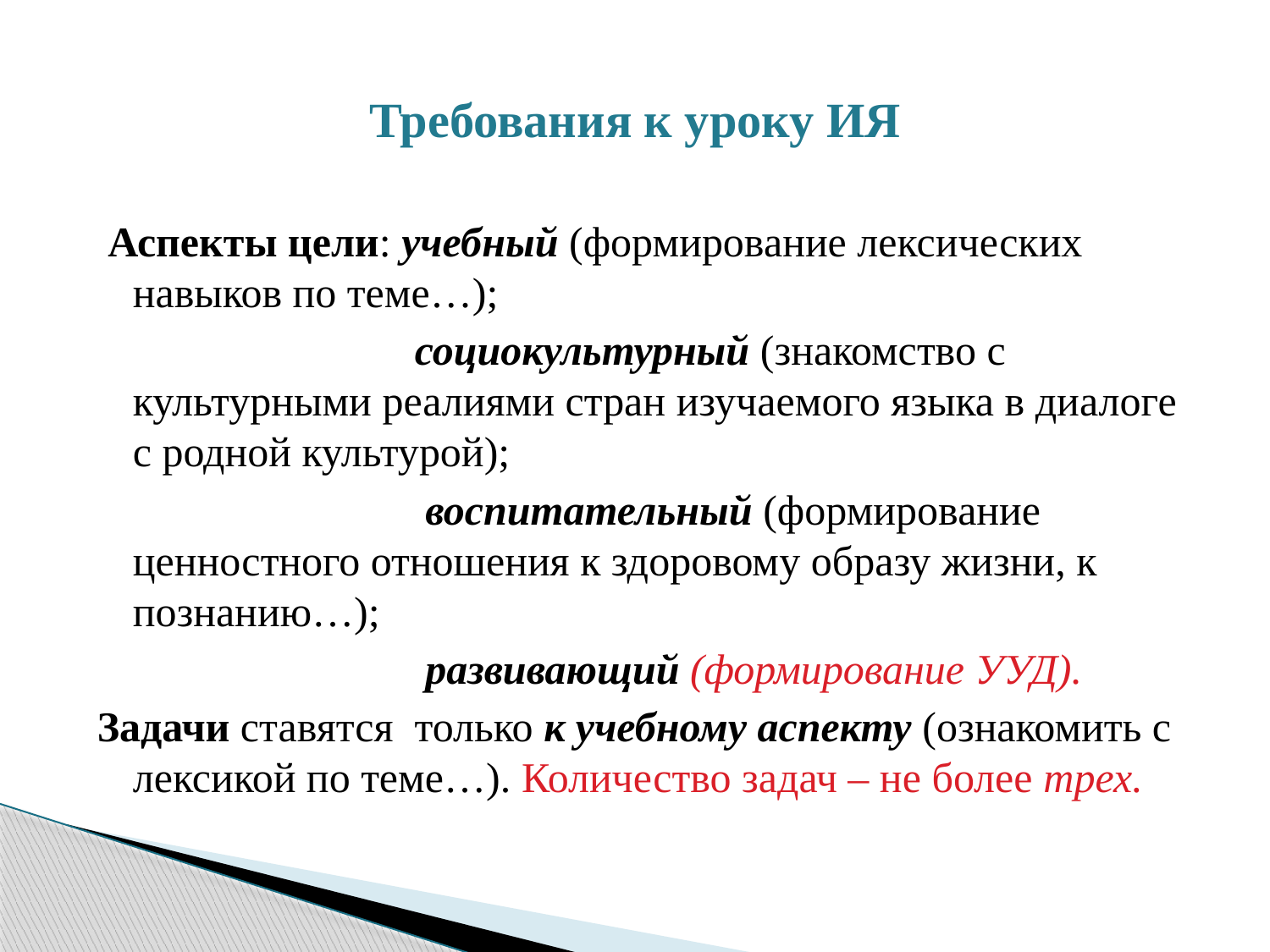

# Требования к уроку ИЯ
 Аспекты цели: учебный (формирование лексических навыков по теме…);
                              социокультурный (знакомство с культурными реалиями стран изучаемого языка в диалоге с родной культурой);
                               воспитательный (формирование ценностного отношения к здоровому образу жизни, к познанию…);
                               развивающий (формирование УУД).
Задачи ставятся  только к учебному аспекту (ознакомить с лексикой по теме…). Количество задач – не более трех.